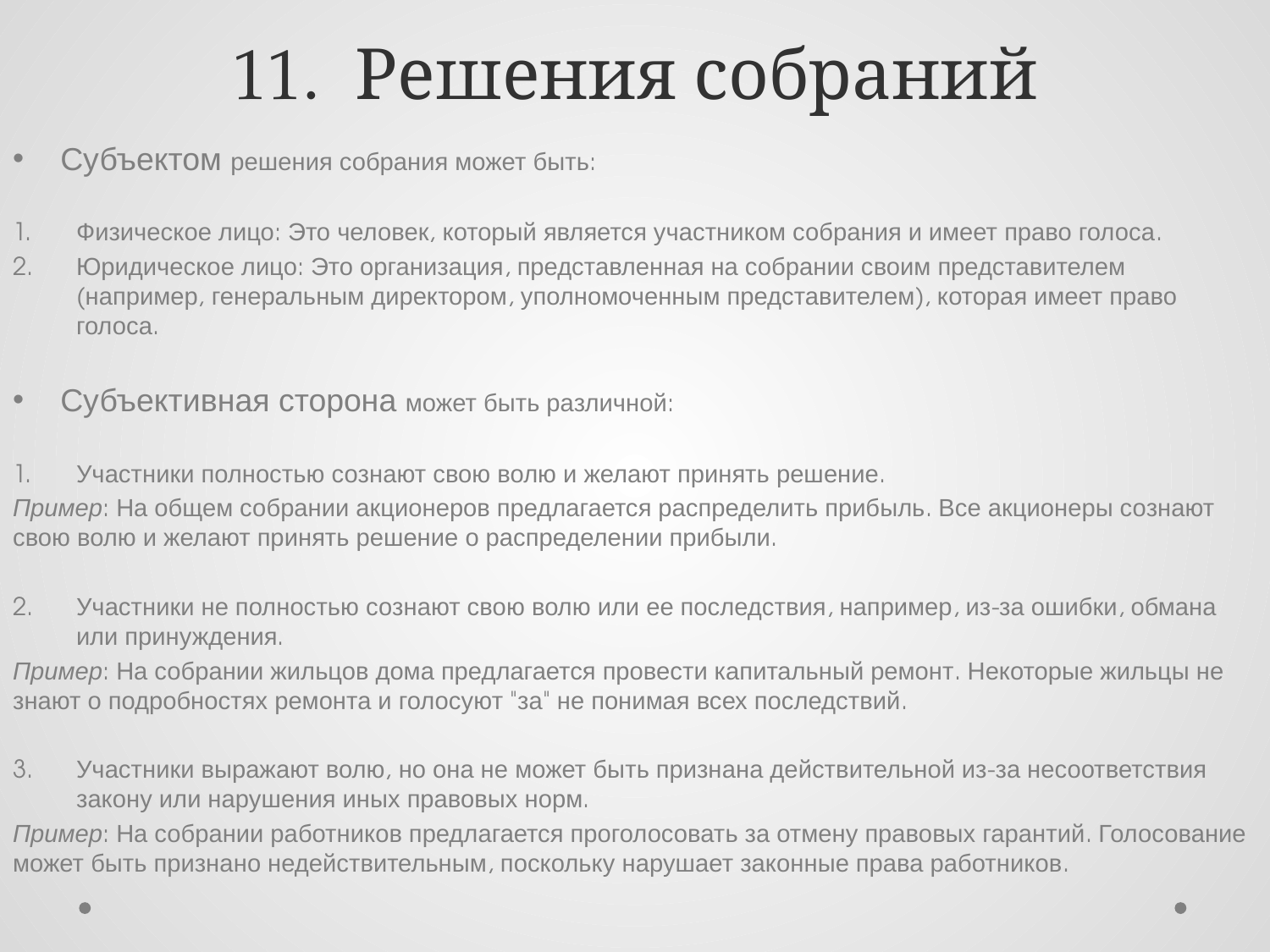

# 11.  Решения собраний

Субъектом решения собрания может быть:

Физическое лицо: Это человек, который является участником собрания и имеет право голоса.
Юридическое лицо: Это организация, представленная на собрании своим представителем (например, генеральным директором, уполномоченным представителем), которая имеет право голоса.

Субъективная сторона может быть различной:

Участники полностью сознают свою волю и желают принять решение.
Пример: На общем собрании акционеров предлагается распределить прибыль. Все акционеры сознают свою волю и желают принять решение о распределении прибыли.

Участники не полностью сознают свою волю или ее последствия, например, из-за ошибки, обмана или принуждения.
Пример: На собрании жильцов дома предлагается провести капитальный ремонт. Некоторые жильцы не знают о подробностях ремонта и голосуют "за" не понимая всех последствий.

Участники выражают волю, но она не может быть признана действительной из-за несоответствия закону или нарушения иных правовых норм.
Пример: На собрании работников предлагается проголосовать за отмену правовых гарантий. Голосование может быть признано недействительным, поскольку нарушает законные права работников.